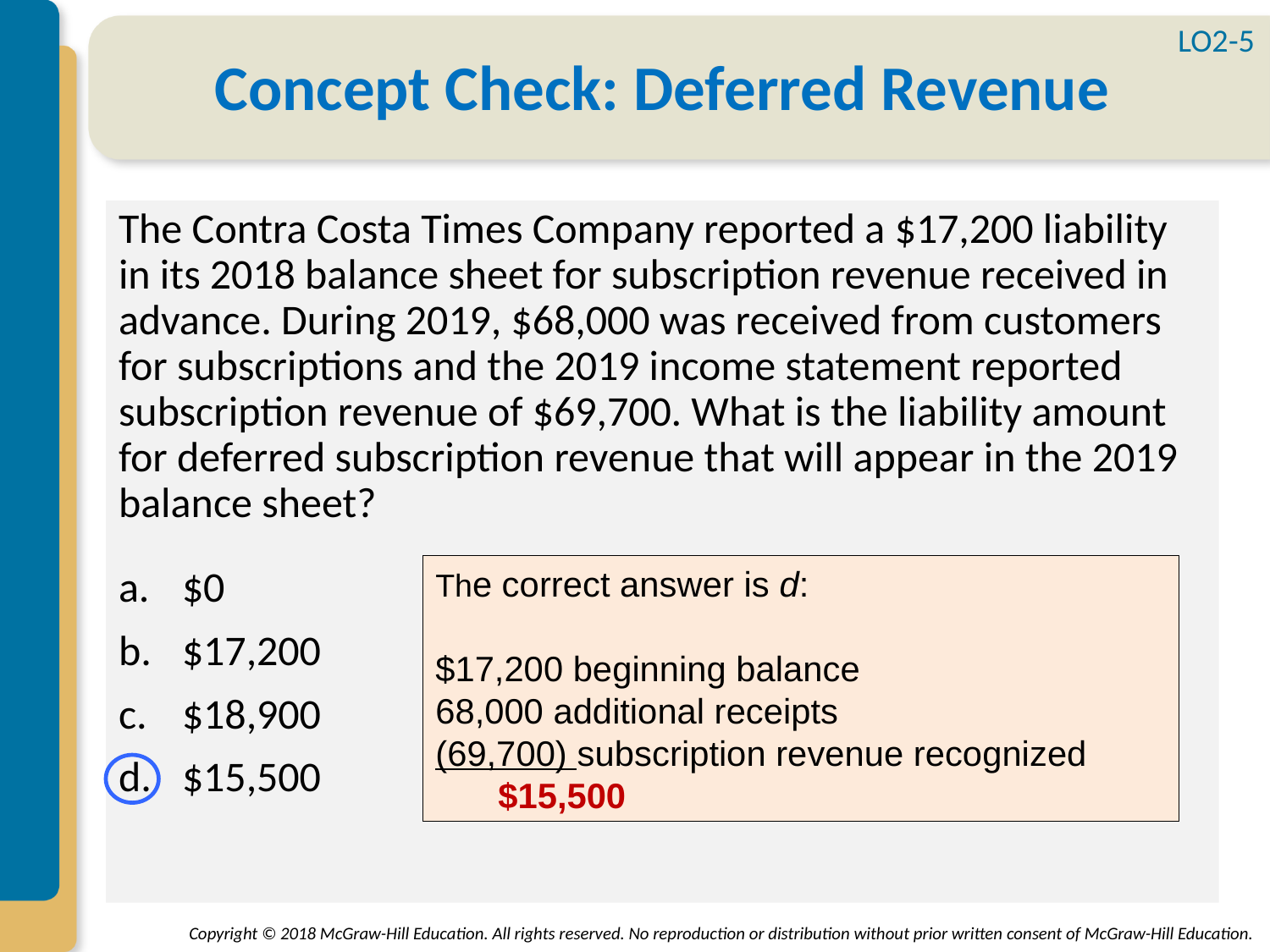

LO2-5
# Concept Check: Deferred Revenue
The Contra Costa Times Company reported a $17,200 liability in its 2018 balance sheet for subscription revenue received in advance. During 2019, $68,000 was received from customers for subscriptions and the 2019 income statement reported subscription revenue of $69,700. What is the liability amount for deferred subscription revenue that will appear in the 2019 balance sheet?
$0
$17,200
$18,900
$15,500

The correct answer is d:

	$17,200 beginning balance
	68,000 additional receipts
	(69,700) subscription revenue recognized
	$15,500